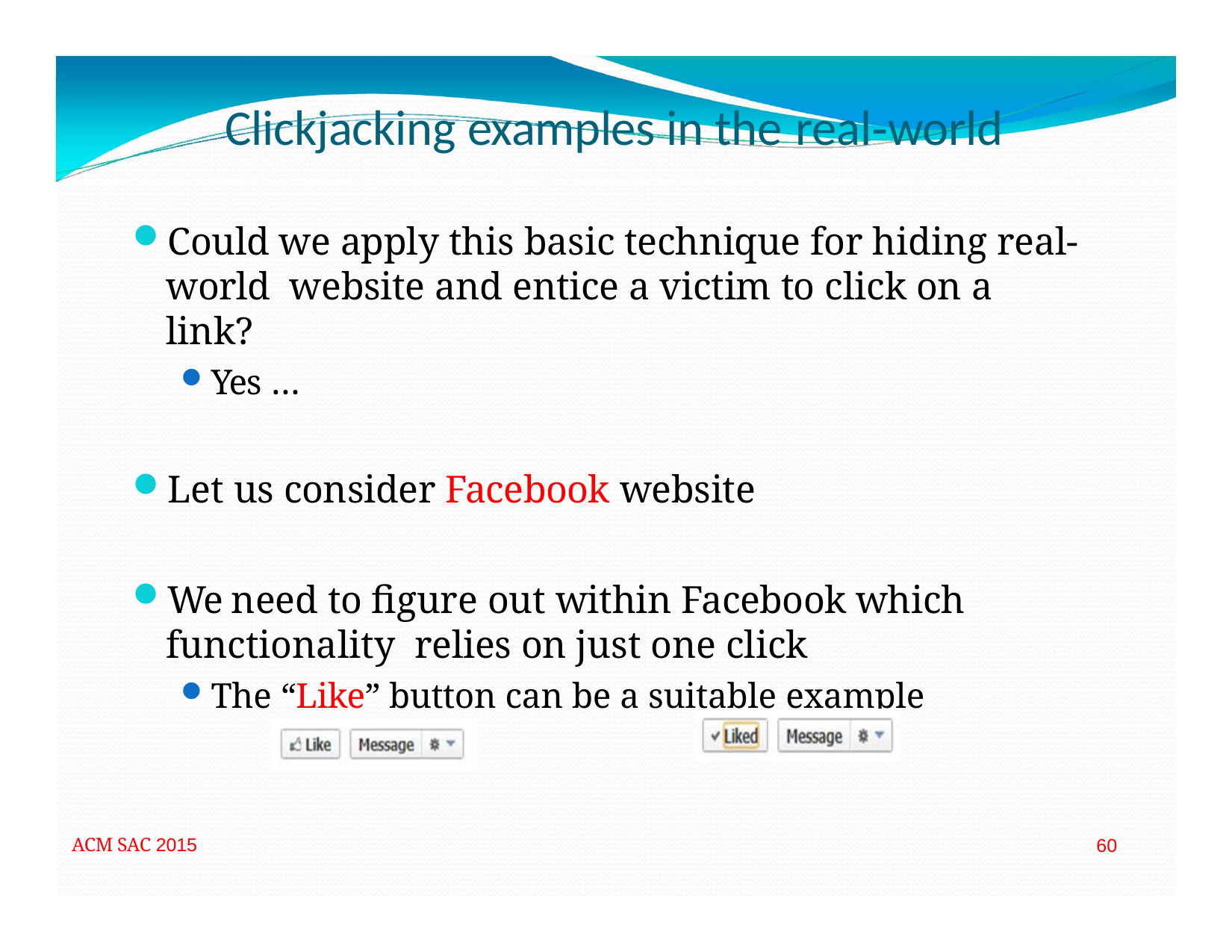

# Clickjacking examples in the real‐world
Could we apply this basic technique for hiding real‐world  website and entice a victim to click on a link?
Yes …

Let us consider Facebook website

We need to figure out within Facebook which functionality  relies on just one click
The “Like” button can be a suitable example

ACM SAC 2015
60